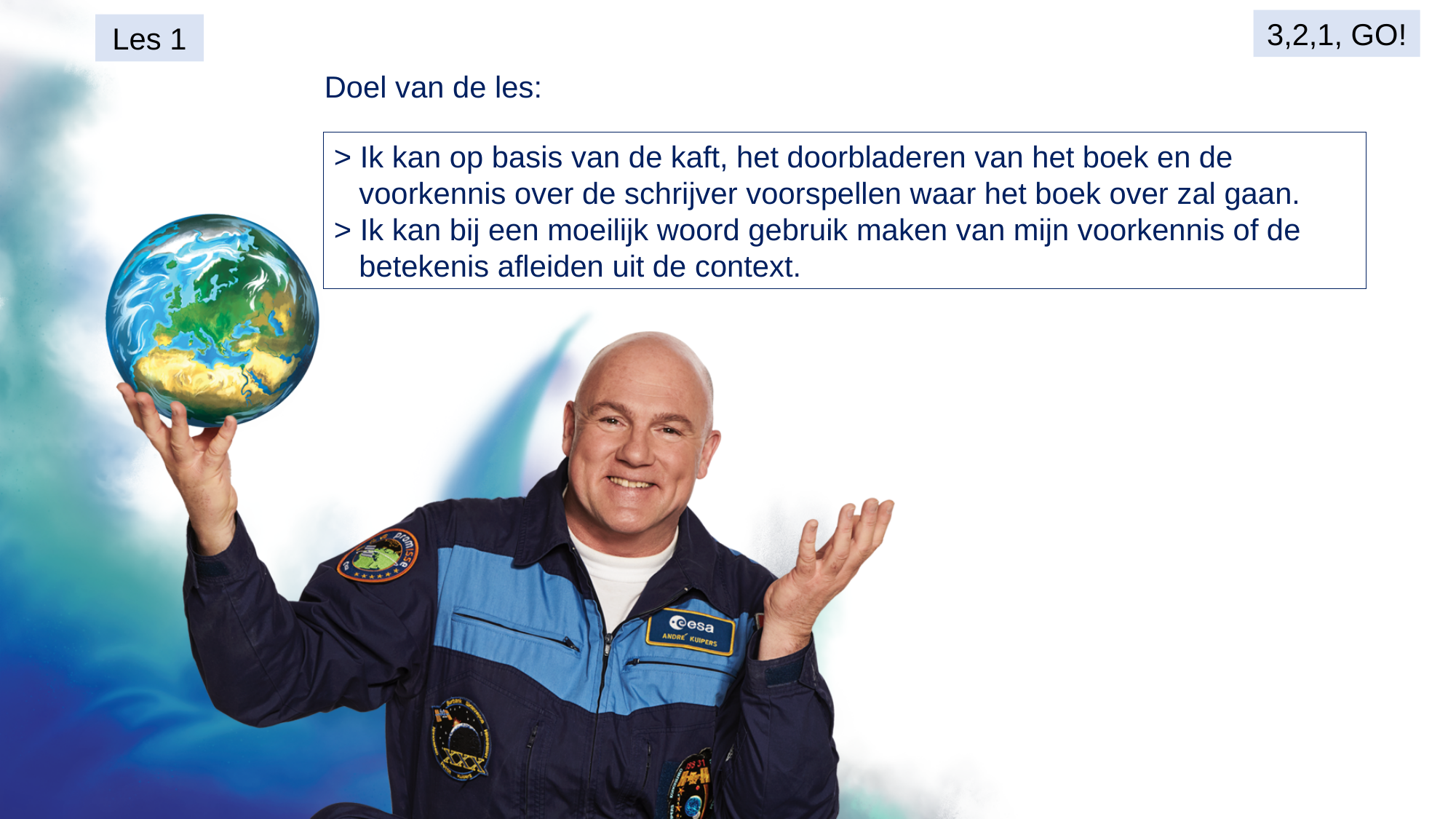

3,2,1, GO!
Les 1
Doel van de les:

> Ik kan op basis van de kaft, het doorbladeren van het boek en de
   voorkennis over de schrijver voorspellen waar het boek over zal gaan.
> Ik kan bij een moeilijk woord gebruik maken van mijn voorkennis of de
   betekenis afleiden uit de context.